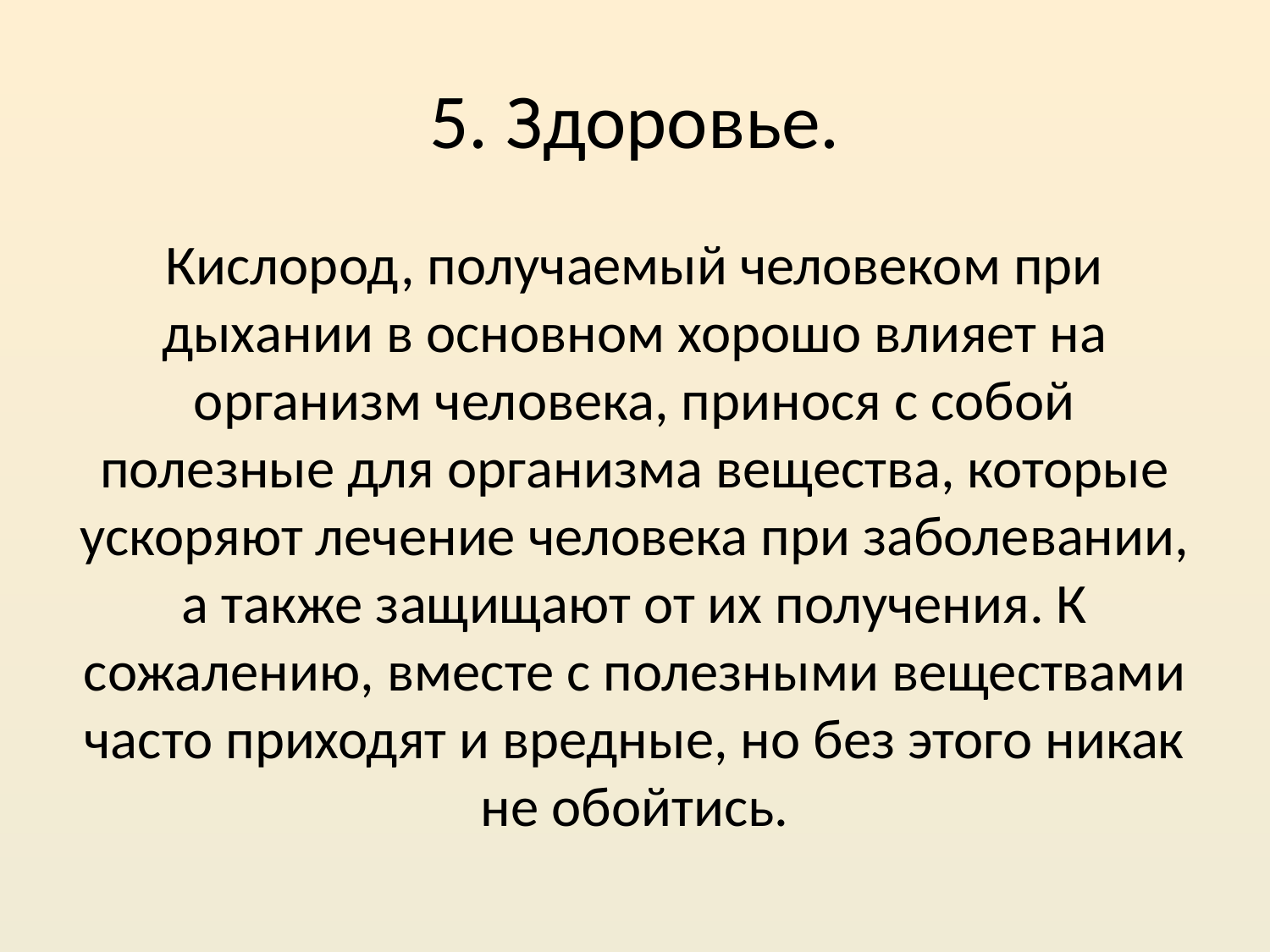

# 5. Здоровье.
Кислород, получаемый человеком при дыхании в основном хорошо влияет на организм человека, принося с собой полезные для организма вещества, которые ускоряют лечение человека при заболевании, а также защищают от их получения. К сожалению, вместе с полезными веществами часто приходят и вредные, но без этого никак не обойтись.